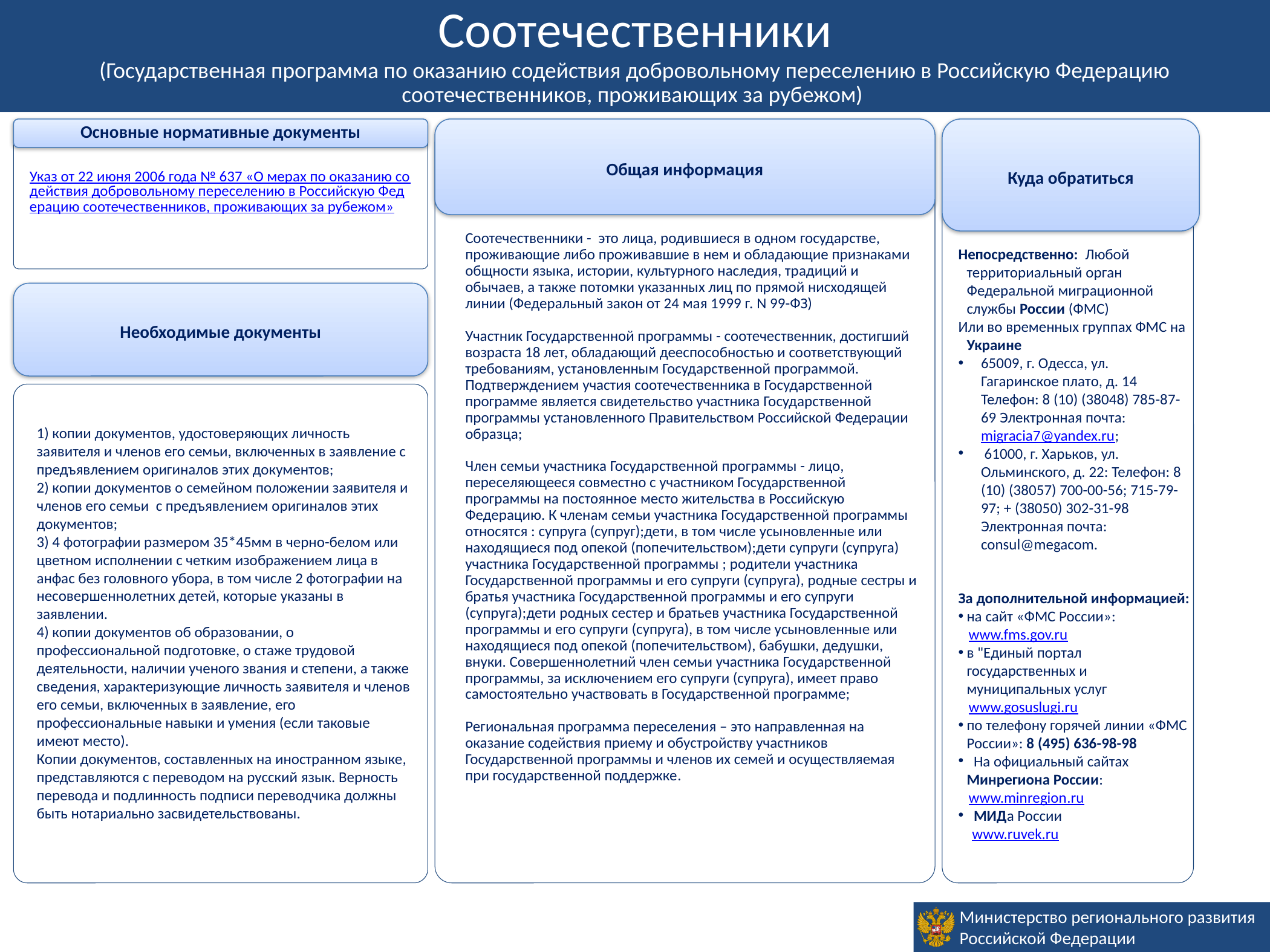

Временное убежище
Соотечественники
(Государственная программа по оказанию содействия добровольному переселению в Российскую Федерацию соотечественников, проживающих за рубежом)

Основные нормативные документы
Общая информация

Куда обратиться

Указ от 22 июня 2006 года № 637 «О мерах по оказанию содействия добровольному переселению в Российскую Федерацию соотечественников, проживающих за рубежом»
Соотечественники -  это лица, родившиеся в одном государстве, проживающие либо проживавшие в нем и обладающие признаками общности языка, истории, культурного наследия, традиций и обычаев, а также потомки указанных лиц по прямой нисходящей линии (Федеральный закон от 24 мая 1999 г. N 99-ФЗ)

Участник Государственной программы - соотечественник, достигший возраста 18 лет, обладающий дееспособностью и соответствующий требованиям, установленным Государственной программой. Подтверждением участия соотечественника в Государственной программе является свидетельство участника Государственной программы установленного Правительством Российской Федерации образца;

Член семьи участника Государственной программы - лицо, переселяющееся совместно с участником Государственной программы на постоянное место жительства в Российскую Федерацию. К членам семьи участника Государственной программы относятся : супруга (супруг);дети, в том числе усыновленные или находящиеся под опекой (попечительством);дети супруги (супруга) участника Государственной программы ; родители участника Государственной программы и его супруги (супруга), родные сестры и братья участника Государственной программы и его супруги (супруга);дети родных сестер и братьев участника Государственной программы и его супруги (супруга), в том числе усыновленные или находящиеся под опекой (попечительством), бабушки, дедушки, внуки. Совершеннолетний член семьи участника Государственной программы, за исключением его супруги (супруга), имеет право самостоятельно участвовать в Государственной программе;

Региональная программа переселения – это направленная на оказание содействия приему и обустройству участников Государственной программы и членов их семей и осуществляемая при государственной поддержке.
Непосредственно:  Любой территориальный орган Федеральной миграционной службы России (ФМС)
Или во временных группах ФМС на Украине
65009, г. Одесса, ул. Гагаринское плато, д. 14 Телефон: 8 (10) (38048) 785-87-69 Электронная почта: migracia7@yandex.ru;
 61000, г. Харьков, ул. Ольминского, д. 22: Телефон: 8 (10) (38057) 700-00-56; 715-79-97; + (38050) 302-31-98 Электронная почта: consul@megacom.

За дополнительной информацией:
на сайт «ФМС России»:
   www.fms.gov.ru
в "Единый портал государственных и муниципальных услуг
   www.gosuslugi.ru
по телефону горячей линии «ФМС России»: 8 (495) 636-98-98
  На официальный сайтах Минрегиона России:
   www.minregion.ru
  МИДа России
    www.ruvek.ru

Необходимые документы

1) копии документов, удостоверяющих личность заявителя и членов его семьи, включенных в заявление с предъявлением оригиналов этих документов;
2) копии документов о семейном положении заявителя и членов его семьи  с предъявлением оригиналов этих документов;
3) 4 фотографии размером 35*45мм в черно-белом или цветном исполнении с четким изображением лица в анфас без головного убора, в том числе 2 фотографии на несовершеннолетних детей, которые указаны в заявлении.
4) копии документов об образовании, о профессиональной подготовке, о стаже трудовой деятельности, наличии ученого звания и степени, а также сведения, характеризующие личность заявителя и членов его семьи, включенных в заявление, его профессиональные навыки и умения (если таковые имеют место).
Копии документов, составленных на иностранном языке, представляются с переводом на русский язык. Верность перевода и подлинность подписи переводчика должны быть нотариально засвидетельствованы.